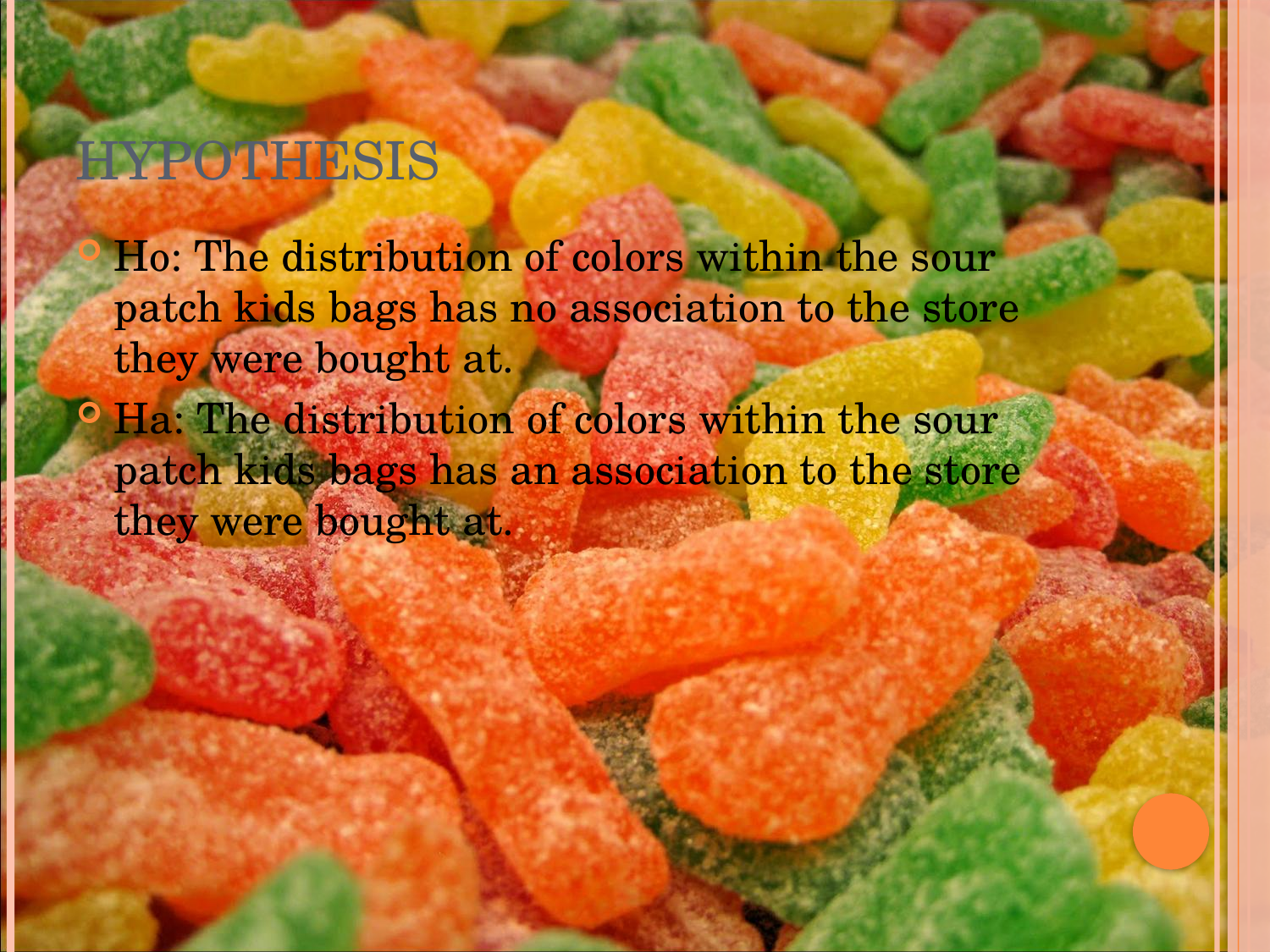

# Hypothesis
Ho: The distribution of colors within the sour patch kids bags has no association to the store they were bought at.
Ha: The distribution of colors within the sour patch kids bags has an association to the store they were bought at.